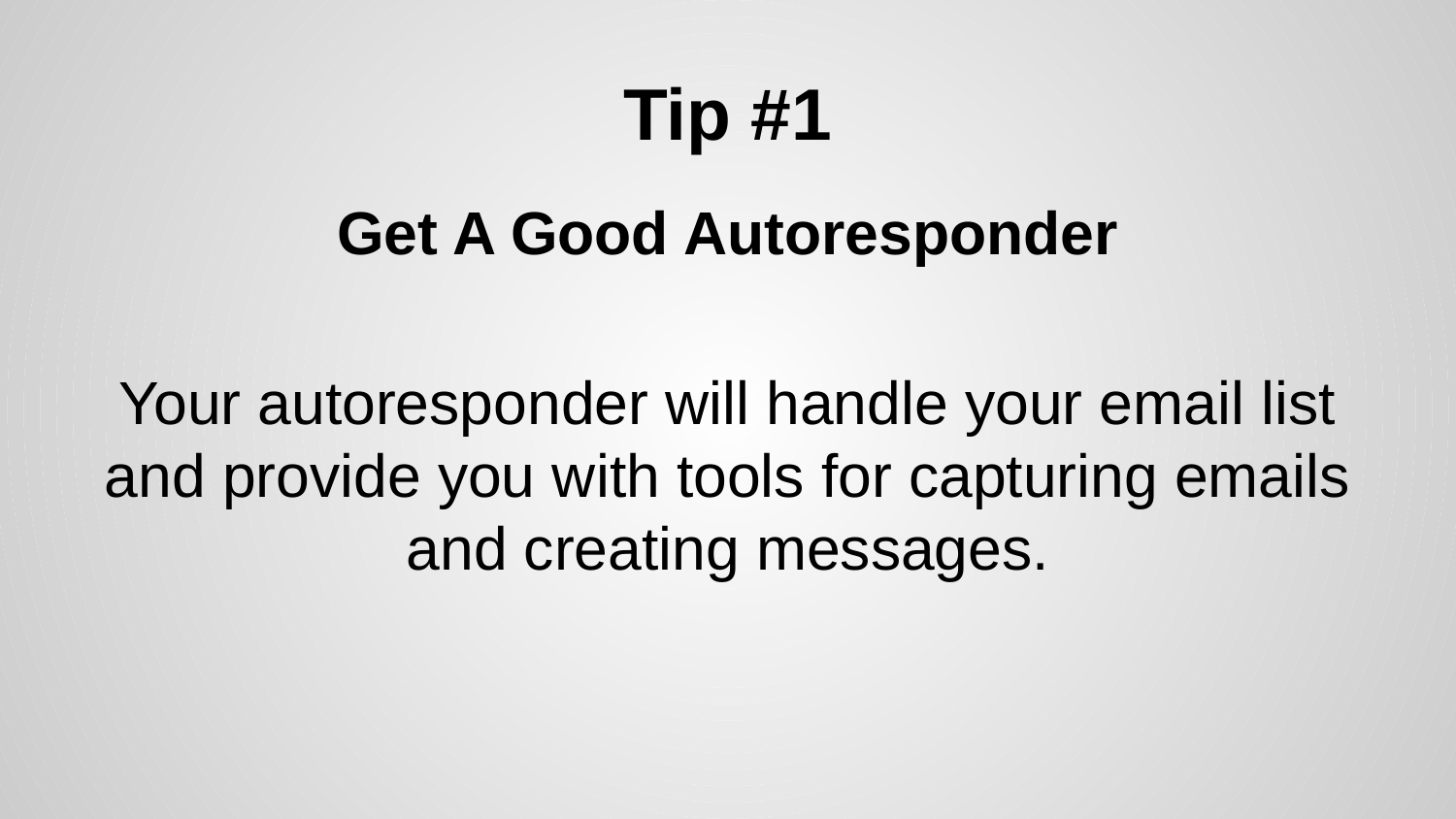

# Tip #1
Get A Good Autoresponder

Your autoresponder will handle your email list and provide you with tools for capturing emails and creating messages.